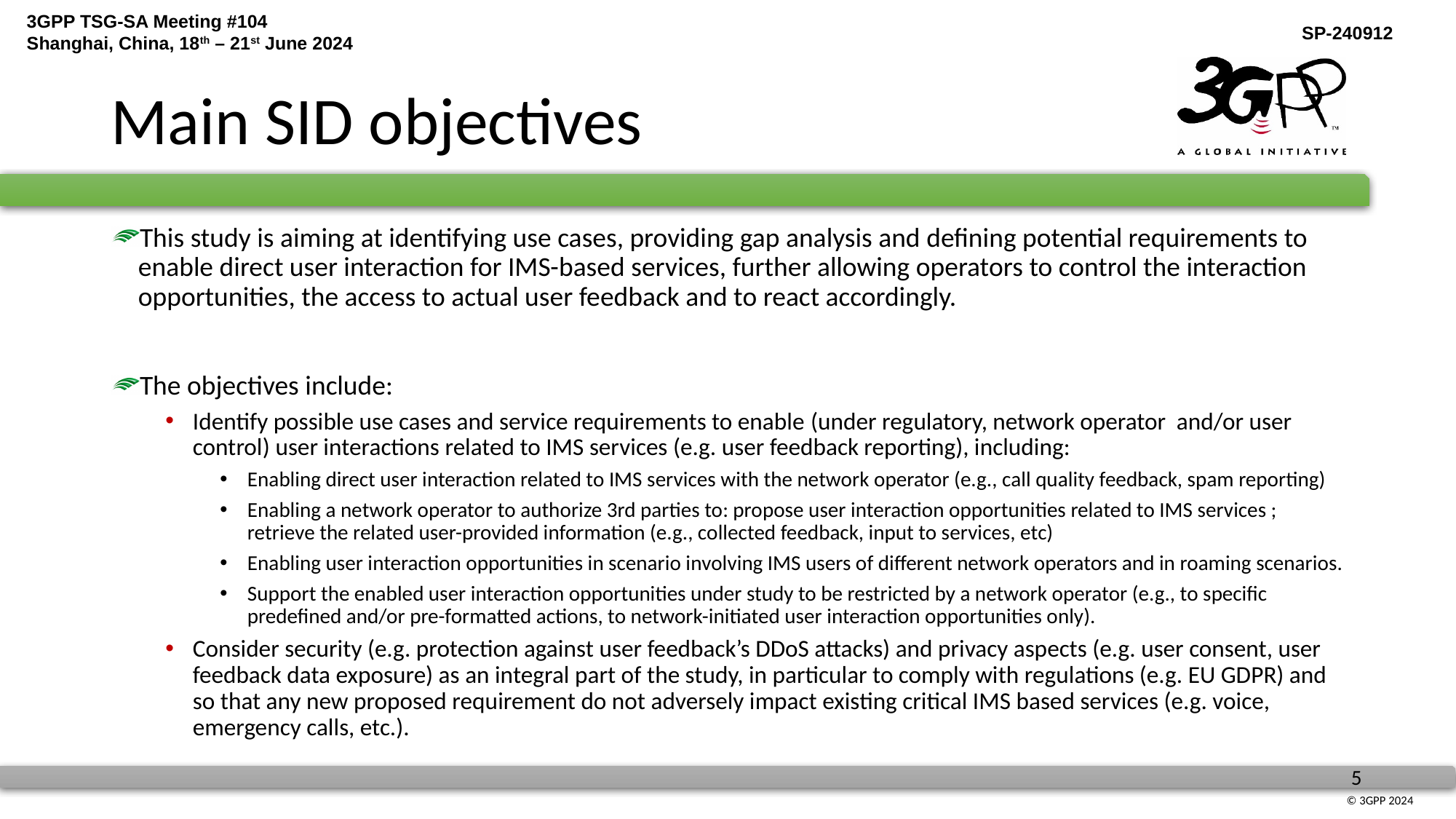

# Main SID objectives
This study is aiming at identifying use cases, providing gap analysis and defining potential requirements to enable direct user interaction for IMS-based services, further allowing operators to control the interaction opportunities, the access to actual user feedback and to react accordingly.

The objectives include:
Identify possible use cases and service requirements to enable (under regulatory, network operator  and/or user control) user interactions related to IMS services (e.g. user feedback reporting), including:
Enabling direct user interaction related to IMS services with the network operator (e.g., call quality feedback, spam reporting)
Enabling a network operator to authorize 3rd parties to: propose user interaction opportunities related to IMS services ; retrieve the related user-provided information (e.g., collected feedback, input to services, etc)
Enabling user interaction opportunities in scenario involving IMS users of different network operators and in roaming scenarios.
Support the enabled user interaction opportunities under study to be restricted by a network operator (e.g., to specific predefined and/or pre-formatted actions, to network-initiated user interaction opportunities only).
Consider security (e.g. protection against user feedback’s DDoS attacks) and privacy aspects (e.g. user consent, user feedback data exposure) as an integral part of the study, in particular to comply with regulations (e.g. EU GDPR) and so that any new proposed requirement do not adversely impact existing critical IMS based services (e.g. voice, emergency calls, etc.).